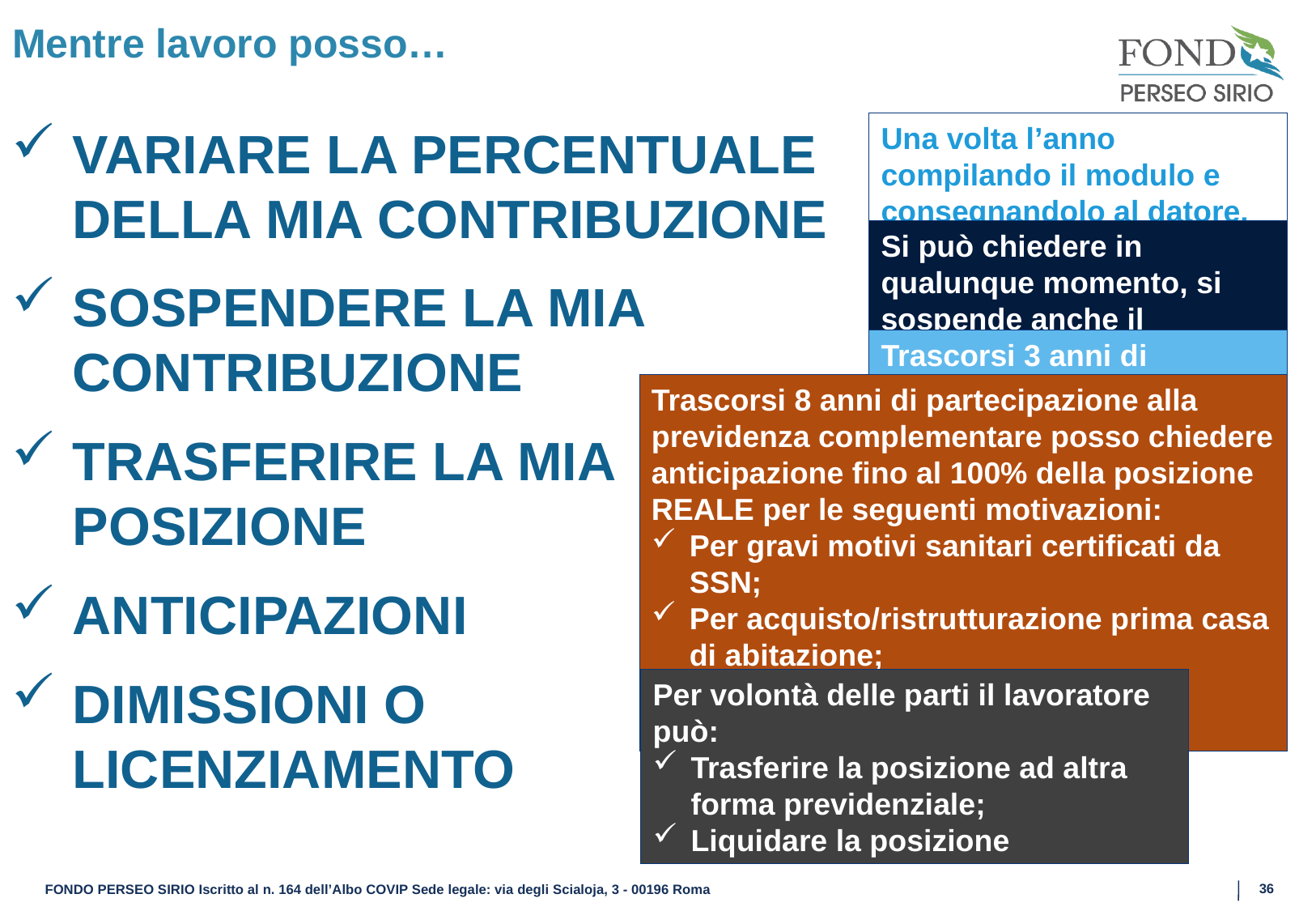

# Mentre lavoro posso…
Una volta l’anno compilando il modulo e consegnandolo al datore. La variazione partirà dal mese successivo alla richiesta
VARIARE LA PERCENTUALE DELLA MIA CONTRIBUZIONE

SOSPENDERE LA MIA CONTRIBUZIONE

TRASFERIRE LA MIA POSIZIONE

ANTICIPAZIONI

DIMISSIONI O LICENZIAMENTO
Si può chiedere in qualunque momento, si sospende anche il contributo datoriale. Il TFR continua ad essere contabilizzato al Fondo.
Trascorsi 3 anni di partecipazione al Fondo posso chiedere il trasferimento ad altra forma previdenziale. Il Fondo fa la fotografia al momento e senza nessun aggravio trasferisce la posizione, si sospende il contributo Datoriale, mentre per il TFR
Trascorsi 8 anni di partecipazione alla previdenza complementare posso chiedere anticipazione fino al 100% della posizione REALE per le seguenti motivazioni:
Per gravi motivi sanitari certificati da SSN;
Per acquisto/ristrutturazione prima casa di abitazione;
Per congedi con scopi formativi.

Per volontà delle parti il lavoratore può:
Trasferire la posizione ad altra forma previdenziale;
Liquidare la posizione
36
FONDO PERSEO SIRIO Iscritto al n. 164 dell’Albo COVIP Sede legale: via degli Scialoja, 3 - 00196 Roma